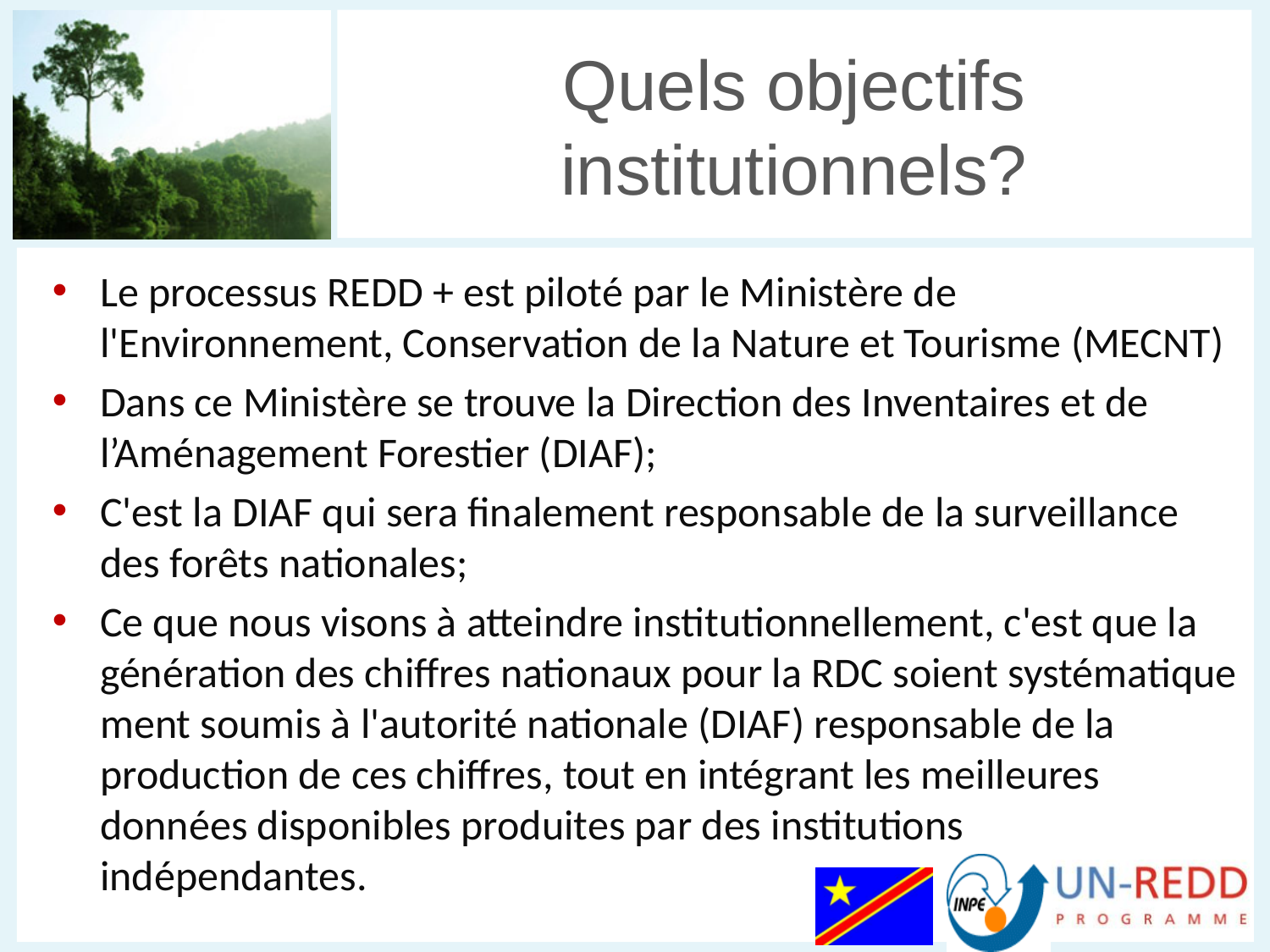

# Quels objectifs institutionnels?
Le processus REDD + est piloté par le Ministère de l'Environnement, Conservation de la Nature et Tourisme (MECNT)
Dans ce Ministère se trouve la Direction des Inventaires et de l’Aménagement Forestier (DIAF);
C'est la DIAF qui sera finalement responsable de la surveillance des forêts nationales;
Ce que nous visons à atteindre institutionnellement, c'est que la génération des chiffres nationaux pour la RDC soient systématique ment soumis à l'autorité nationale (DIAF) responsable de la production de ces chiffres, tout en intégrant les meilleures données disponibles produites par des institutions indépendantes.